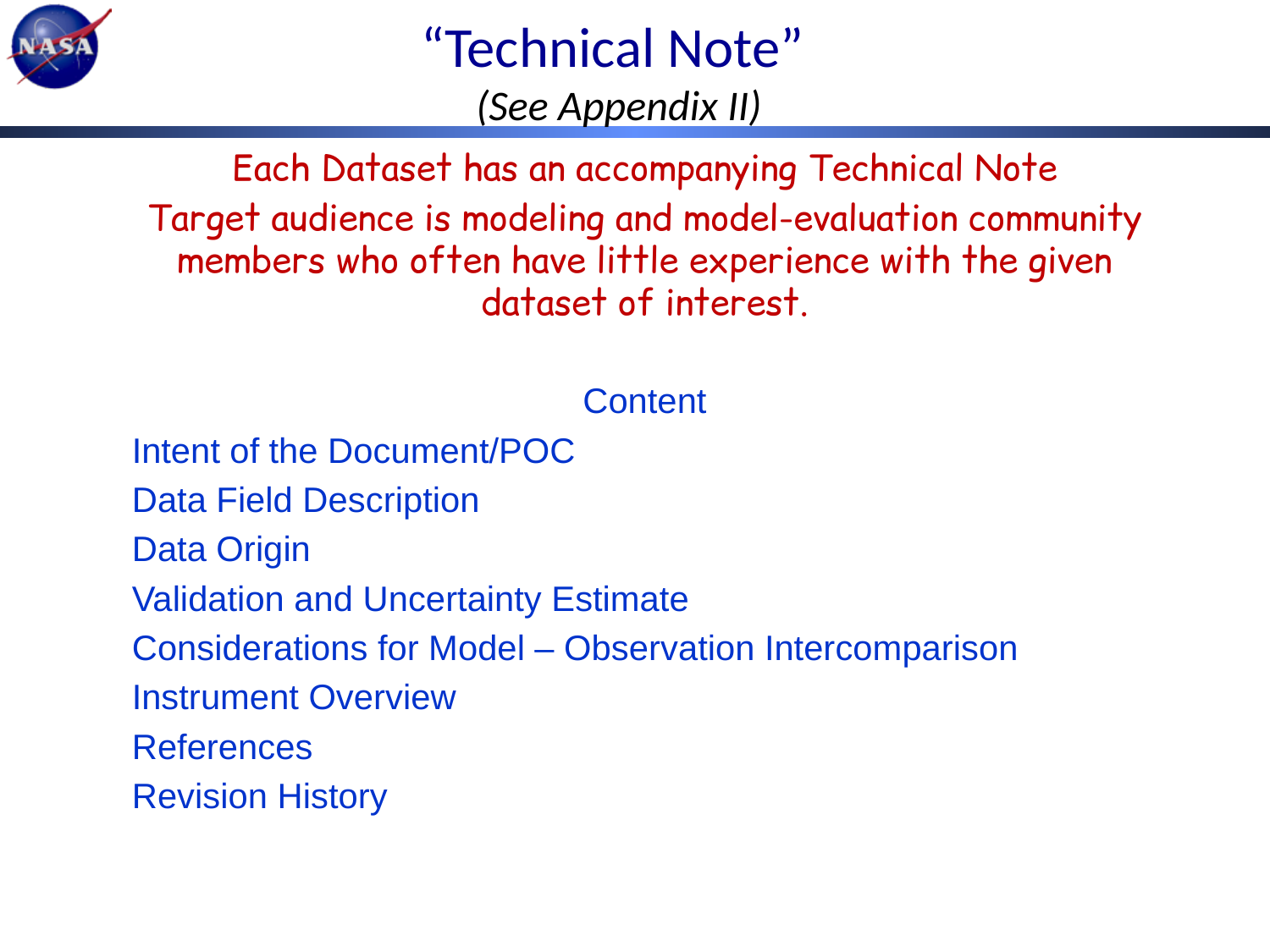

“Technical Note”
(See Appendix II)
Each Dataset has an accompanying Technical Note
Target audience is modeling and model-evaluation community members who often have little experience with the given dataset of interest.

Content
Intent of the Document/POC
Data Field Description
Data Origin
Validation and Uncertainty Estimate
Considerations for Model – Observation Intercomparison
Instrument Overview
References
Revision History